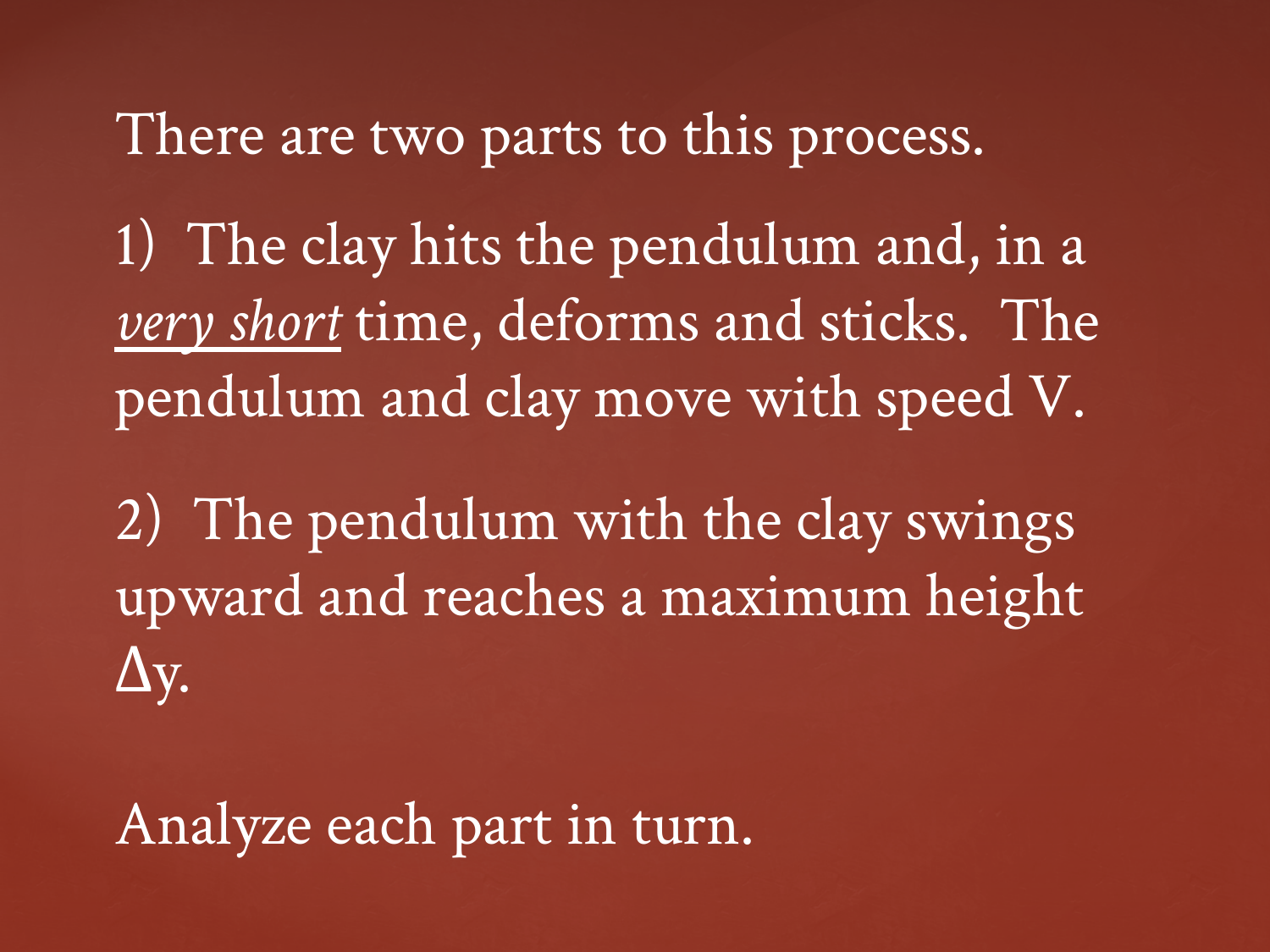

# There are two parts to this process.
1)  The clay hits the pendulum and, in a very short time, deforms and sticks.  The pendulum and clay move with speed V.
2)  The pendulum with the clay swings upward and reaches a maximum height Δy.
Analyze each part in turn.